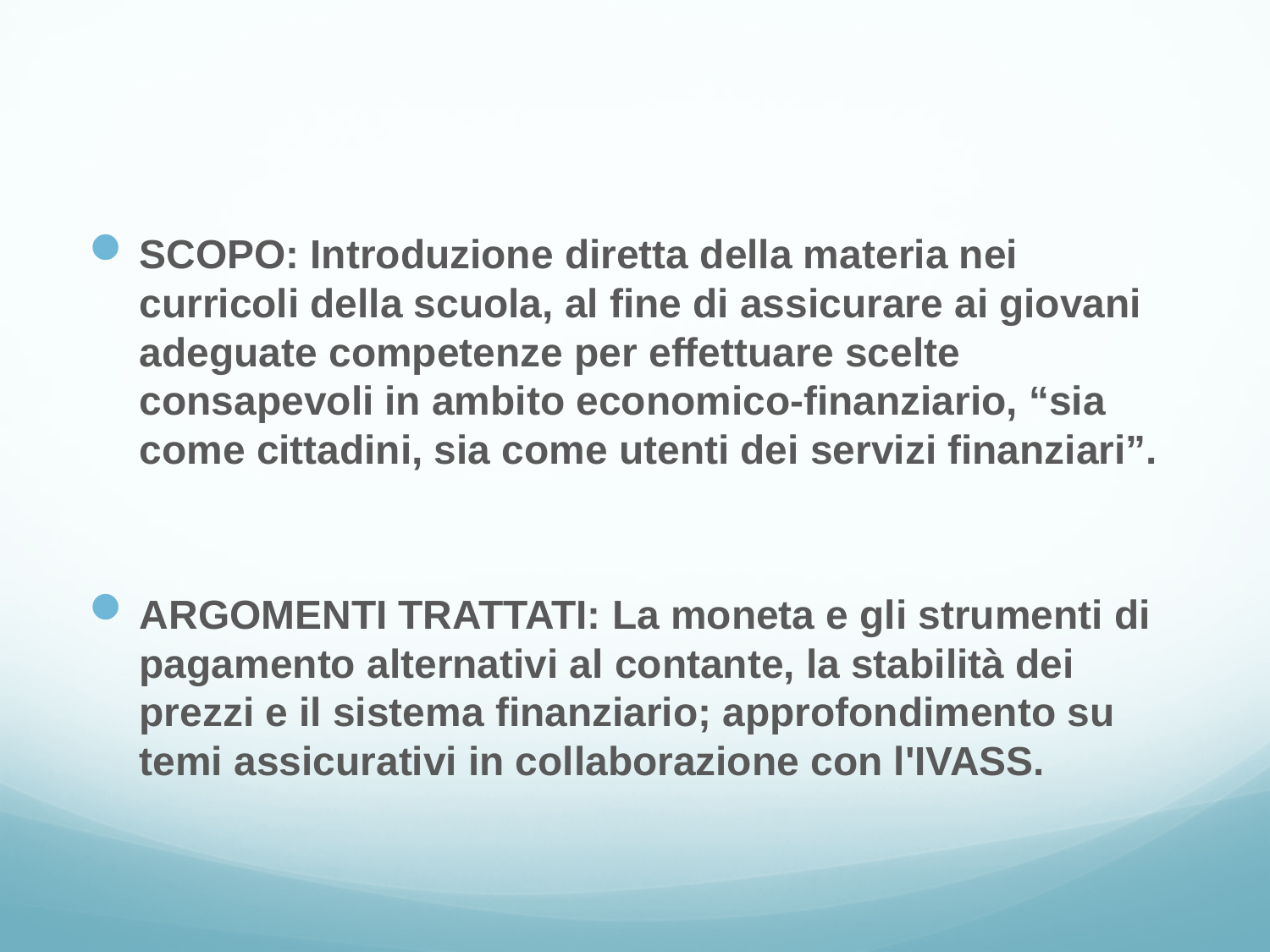

#
SCOPO: Introduzione diretta della materia nei curricoli della scuola, al fine di assicurare ai giovani adeguate competenze per effettuare scelte consapevoli in ambito economico-finanziario, “sia come cittadini, sia come utenti dei servizi finanziari”.

ARGOMENTI TRATTATI: La moneta e gli strumenti di pagamento alternativi al contante, la stabilità dei prezzi e il sistema finanziario; approfondimento su temi assicurativi in collaborazione con l'IVASS.